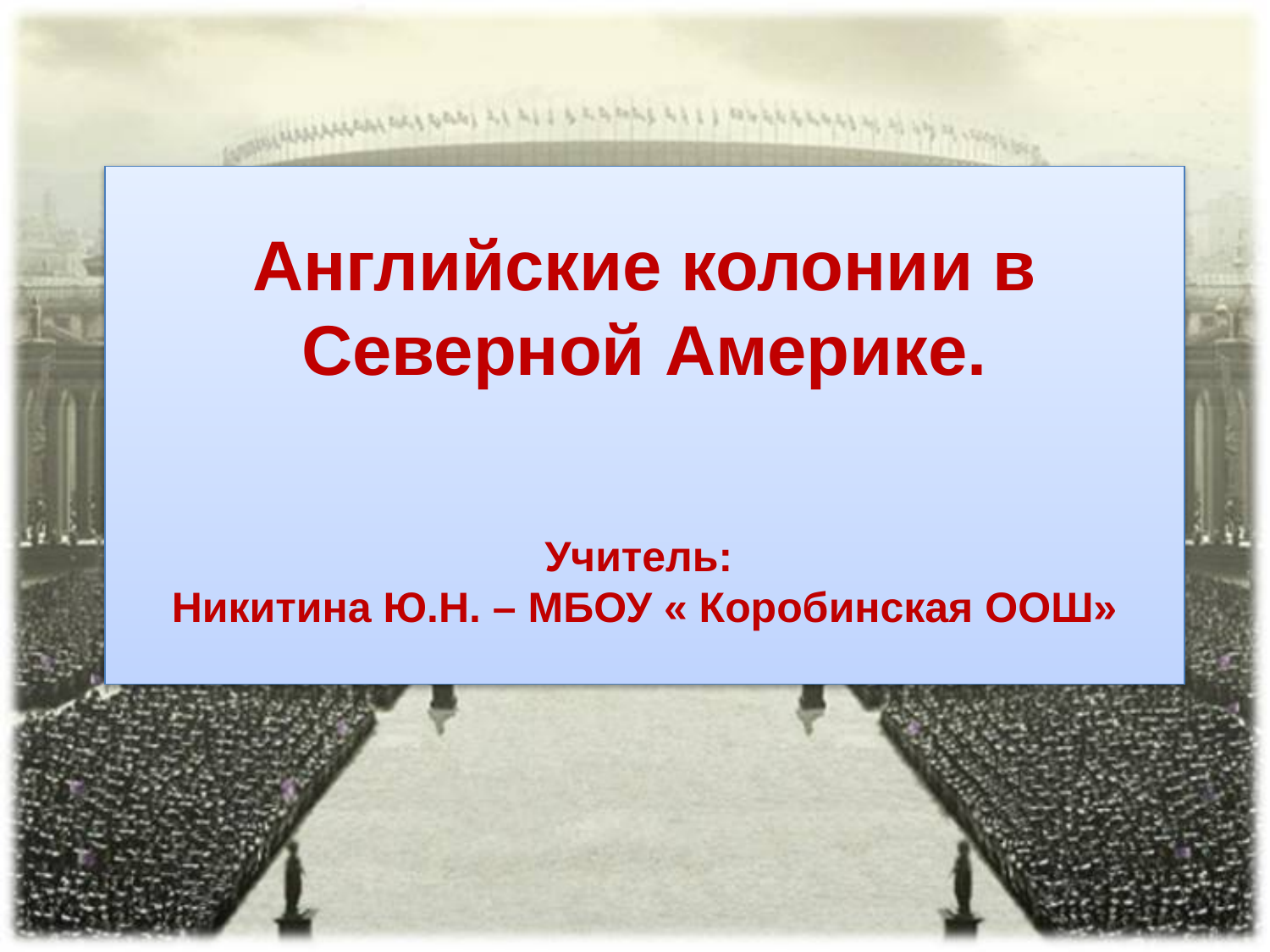

Английские колонии в Северной Америке.
Учитель:
Никитина Ю.Н. – МБОУ « Коробинская ООШ»